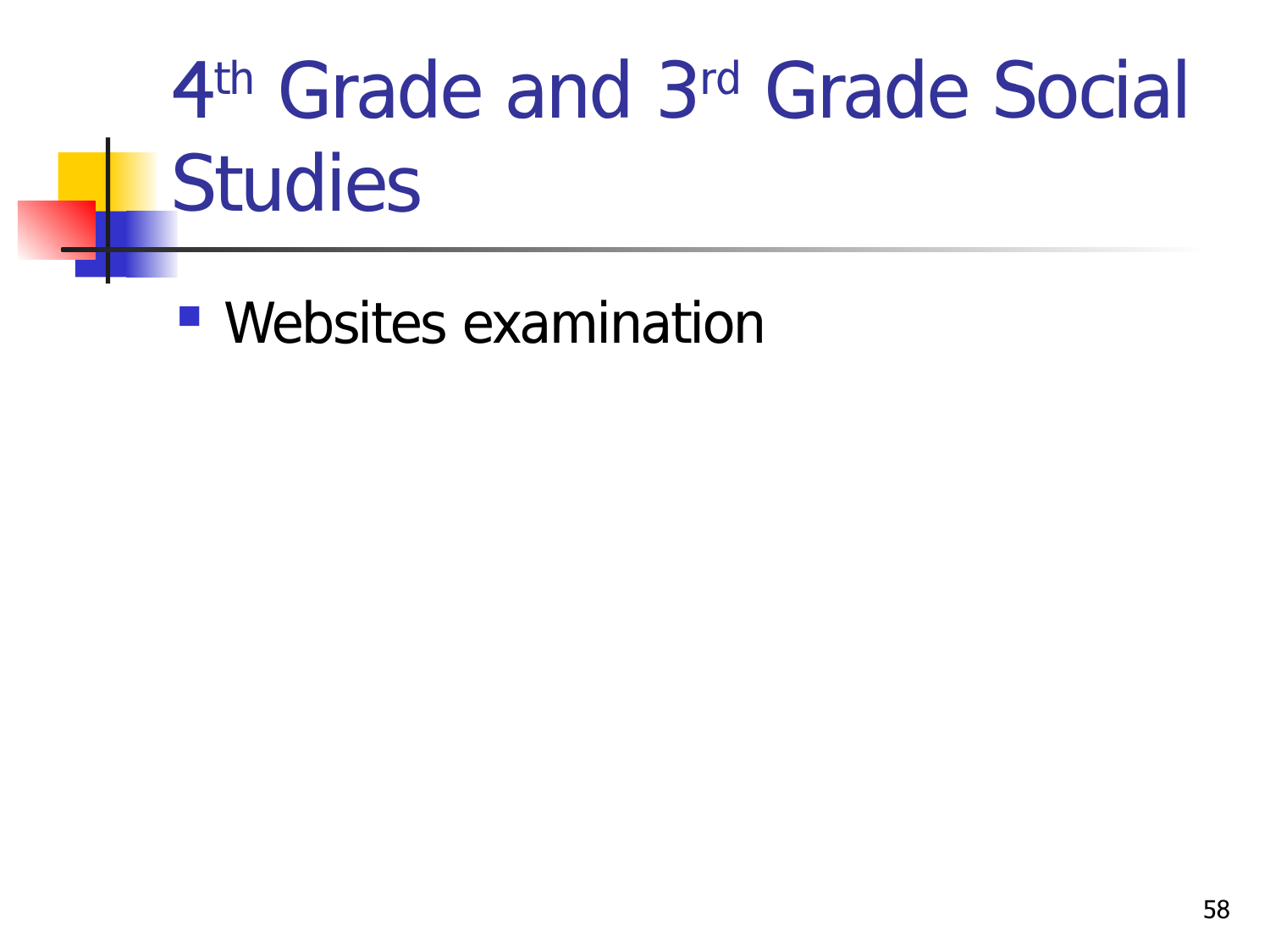

# 4th Grade and 3rd Grade Social Studies
Websites examination
58